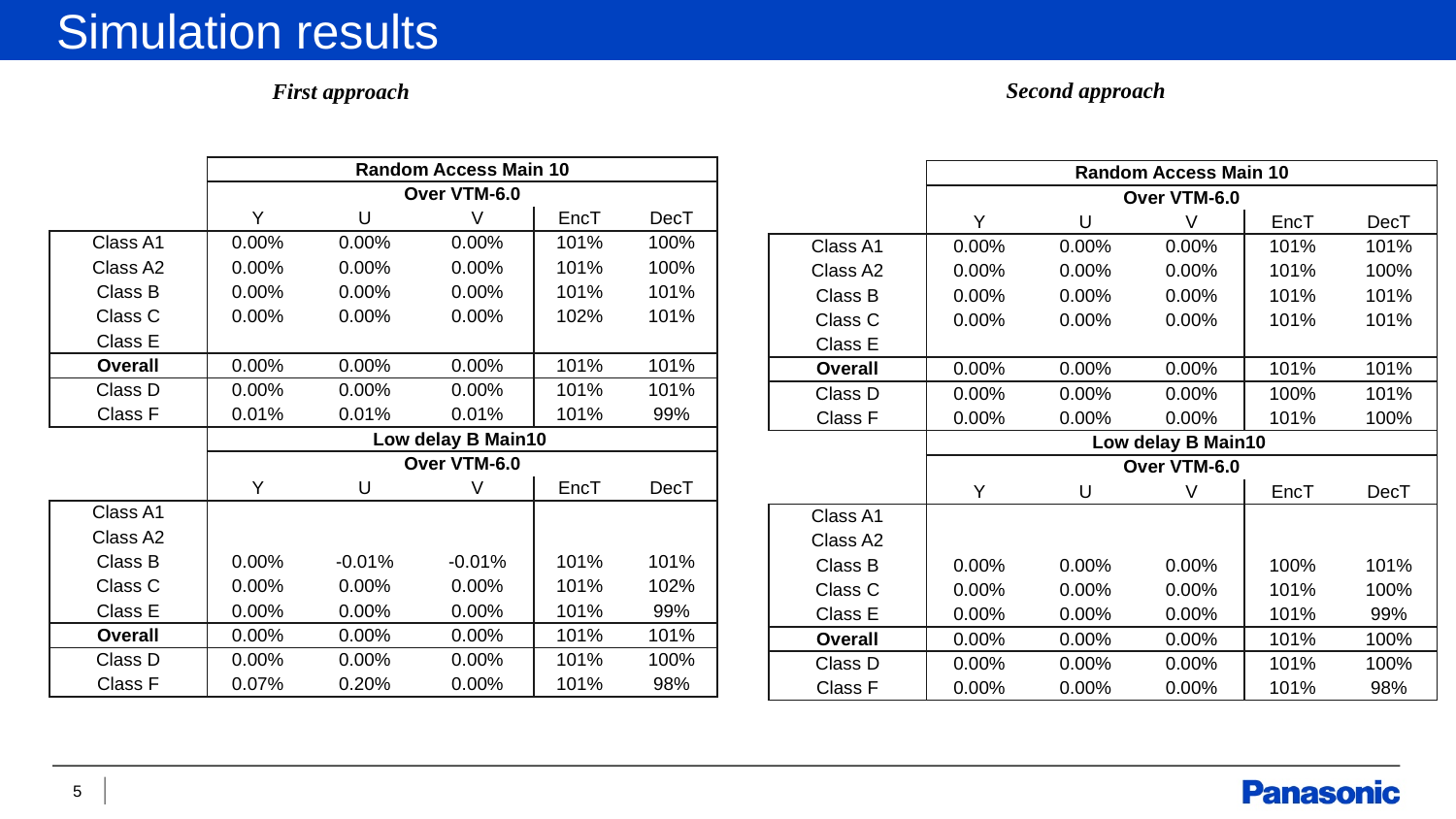

Simulation results
Second approach
First approach

|  | Random Access Main 10 |  |  |  |  |
| --- | --- | --- | --- | --- | --- |
|  | Over VTM-6.0 |  |  |  |  |
|  | Y | U | V | EncT | DecT |
| Class A1 | 0.00% | 0.00% | 0.00% | 101% | 100% |
| Class A2 | 0.00% | 0.00% | 0.00% | 101% | 100% |
| Class B | 0.00% | 0.00% | 0.00% | 101% | 101% |
| Class C | 0.00% | 0.00% | 0.00% | 102% | 101% |
| Class E |  |  |  |  |  |
| Overall | 0.00% | 0.00% | 0.00% | 101% | 101% |
| Class D | 0.00% | 0.00% | 0.00% | 101% | 101% |
| Class F | 0.01% | 0.01% | 0.01% | 101% | 99% |
|  | Low delay B Main10 |  |  |  |  |
|  | Over VTM-6.0 |  |  |  |  |
|  | Y | U | V | EncT | DecT |
| Class A1 |  |  |  |  |  |
| Class A2 |  |  |  |  |  |
| Class B | 0.00% | -0.01% | -0.01% | 101% | 101% |
| Class C | 0.00% | 0.00% | 0.00% | 101% | 102% |
| Class E | 0.00% | 0.00% | 0.00% | 101% | 99% |
| Overall | 0.00% | 0.00% | 0.00% | 101% | 101% |
| Class D | 0.00% | 0.00% | 0.00% | 101% | 100% |
| Class F | 0.07% | 0.20% | 0.00% | 101% | 98% |
|  | Random Access Main 10 |  |  |  |  |
| --- | --- | --- | --- | --- | --- |
|  | Over VTM-6.0 |  |  |  |  |
|  | Y | U | V | EncT | DecT |
| Class A1 | 0.00% | 0.00% | 0.00% | 101% | 101% |
| Class A2 | 0.00% | 0.00% | 0.00% | 101% | 100% |
| Class B | 0.00% | 0.00% | 0.00% | 101% | 101% |
| Class C | 0.00% | 0.00% | 0.00% | 101% | 101% |
| Class E |  |  |  |  |  |
| Overall | 0.00% | 0.00% | 0.00% | 101% | 101% |
| Class D | 0.00% | 0.00% | 0.00% | 100% | 101% |
| Class F | 0.00% | 0.00% | 0.00% | 101% | 100% |
|  | Low delay B Main10 |  |  |  |  |
|  | Over VTM-6.0 |  |  |  |  |
|  | Y | U | V | EncT | DecT |
| Class A1 |  |  |  |  |  |
| Class A2 |  |  |  |  |  |
| Class B | 0.00% | 0.00% | 0.00% | 100% | 101% |
| Class C | 0.00% | 0.00% | 0.00% | 101% | 100% |
| Class E | 0.00% | 0.00% | 0.00% | 101% | 99% |
| Overall | 0.00% | 0.00% | 0.00% | 101% | 100% |
| Class D | 0.00% | 0.00% | 0.00% | 101% | 100% |
| Class F | 0.00% | 0.00% | 0.00% | 101% | 98% |